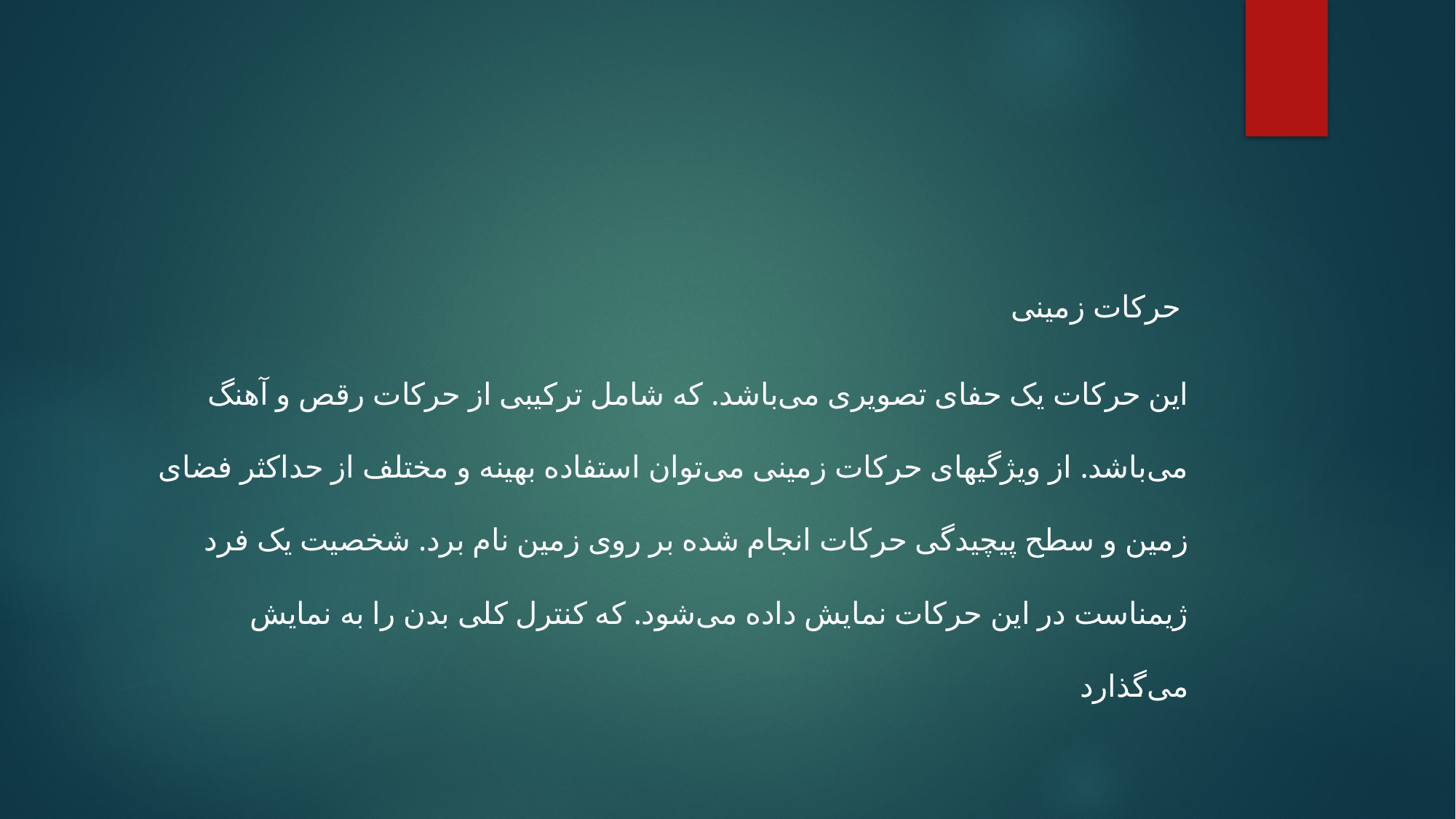

حرکات زمینی
این حرکات یک حفای تصویری می‌باشد. که شامل ترکیبی از حرکات رقص و آهنگ می‌باشد. از ویژگیهای حرکات زمینی می‌توان استفاده بهینه و مختلف از حداکثر فضای زمین و سطح پیچیدگی حرکات انجام شده بر روی زمین نام برد. شخصیت یک فرد ژیمناست در این حرکات نمایش داده می‌شود. که کنترل کلی بدن را به نمایش می‌گذارد